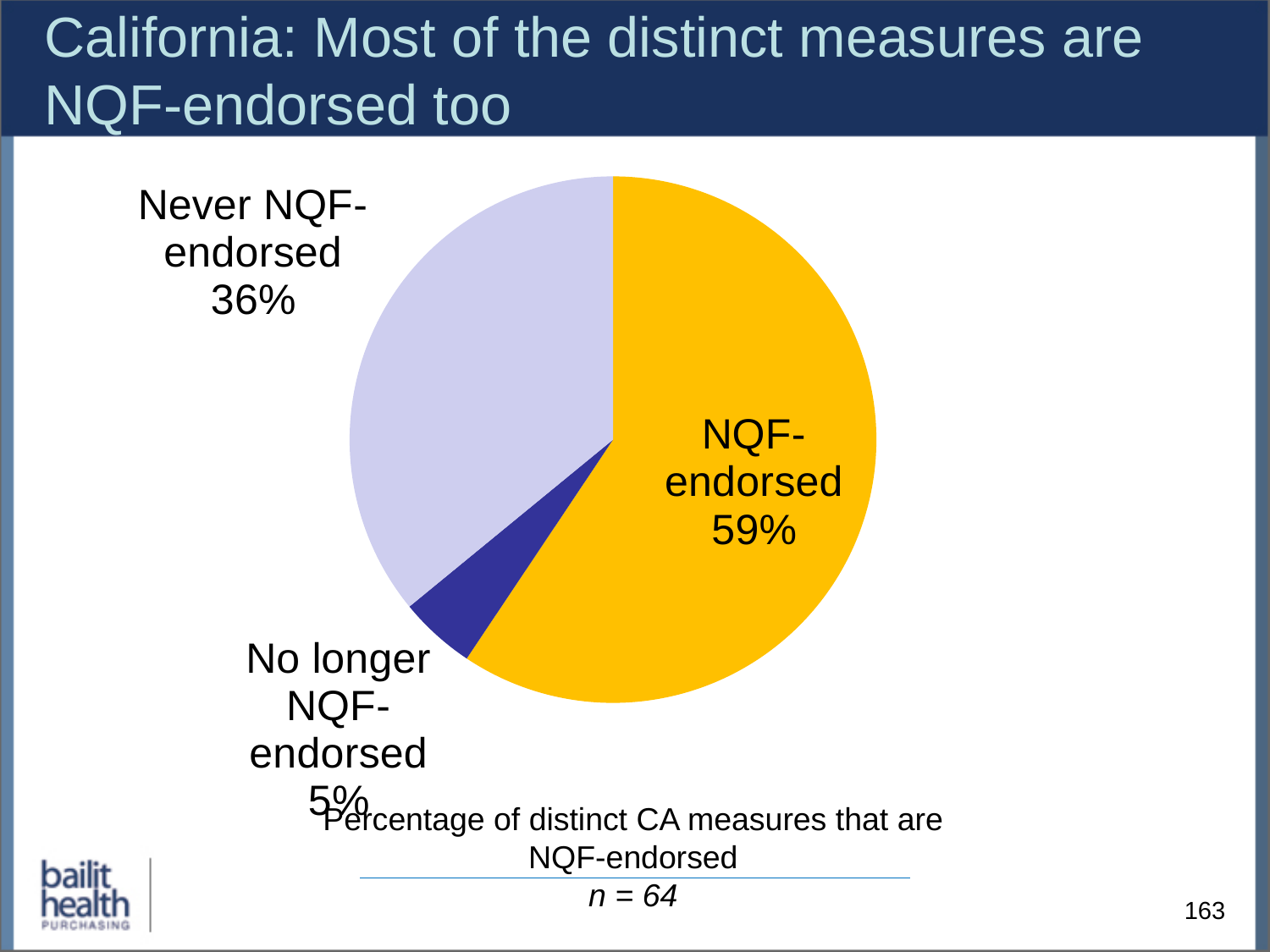

# California: Most of the distinct measures are NQF-endorsed too

### Chart

| Category | Column1 |
|---|---|
| NQF endorsed | 38.0 |
| No longer NQF endorsed | 3.0 |
| Never NQF endorsed | 23.0 |
Percentage of distinct CA measures that are NQF-endorsed
n = 64
163